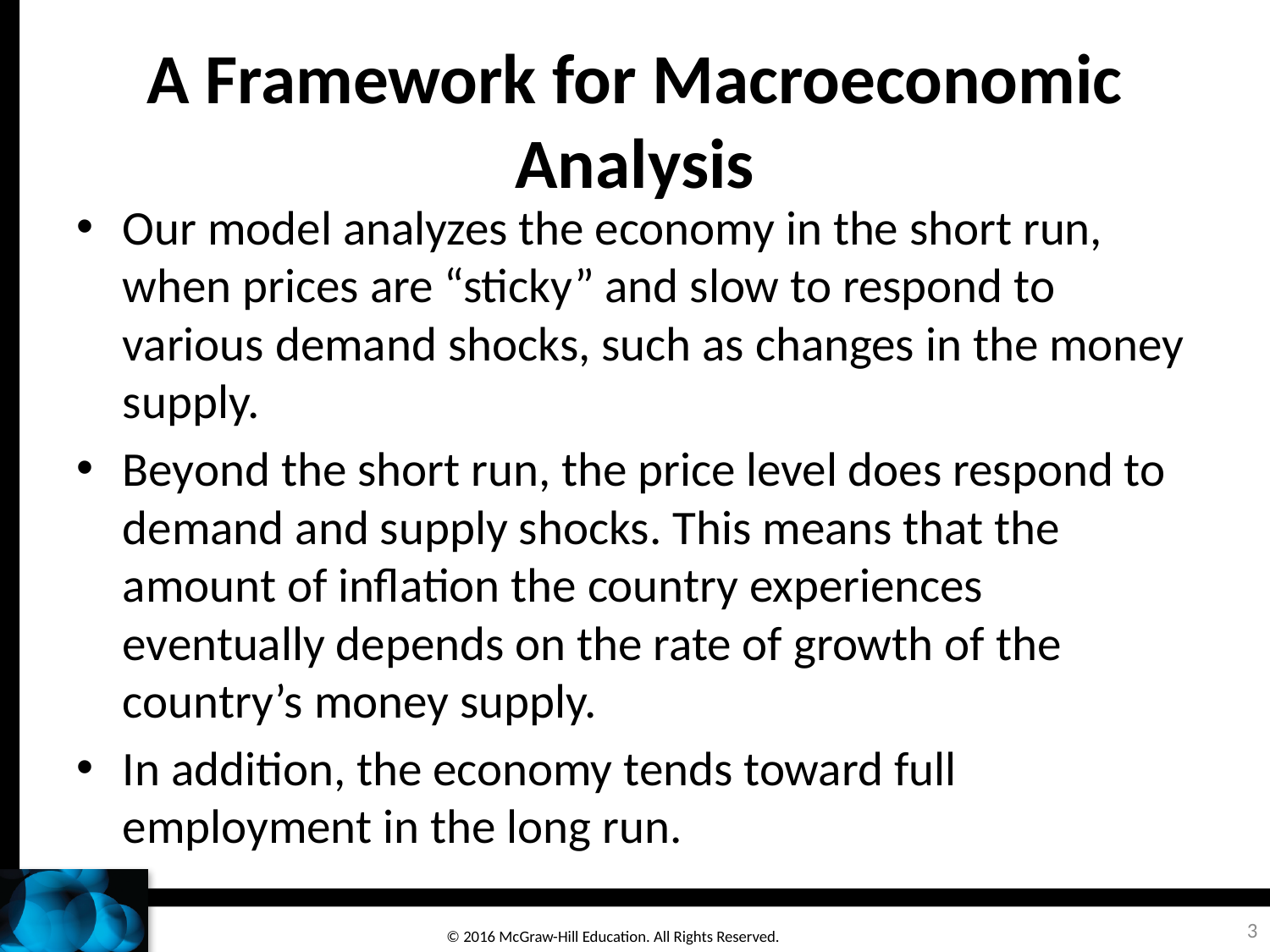

# A Framework for Macroeconomic Analysis
Our model analyzes the economy in the short run, when prices are “sticky” and slow to respond to various demand shocks, such as changes in the money supply.
Beyond the short run, the price level does respond to demand and supply shocks. This means that the amount of inflation the country experiences eventually depends on the rate of growth of the country’s money supply.
In addition, the economy tends toward full employment in the long run.
3
© 2016 McGraw-Hill Education. All Rights Reserved.